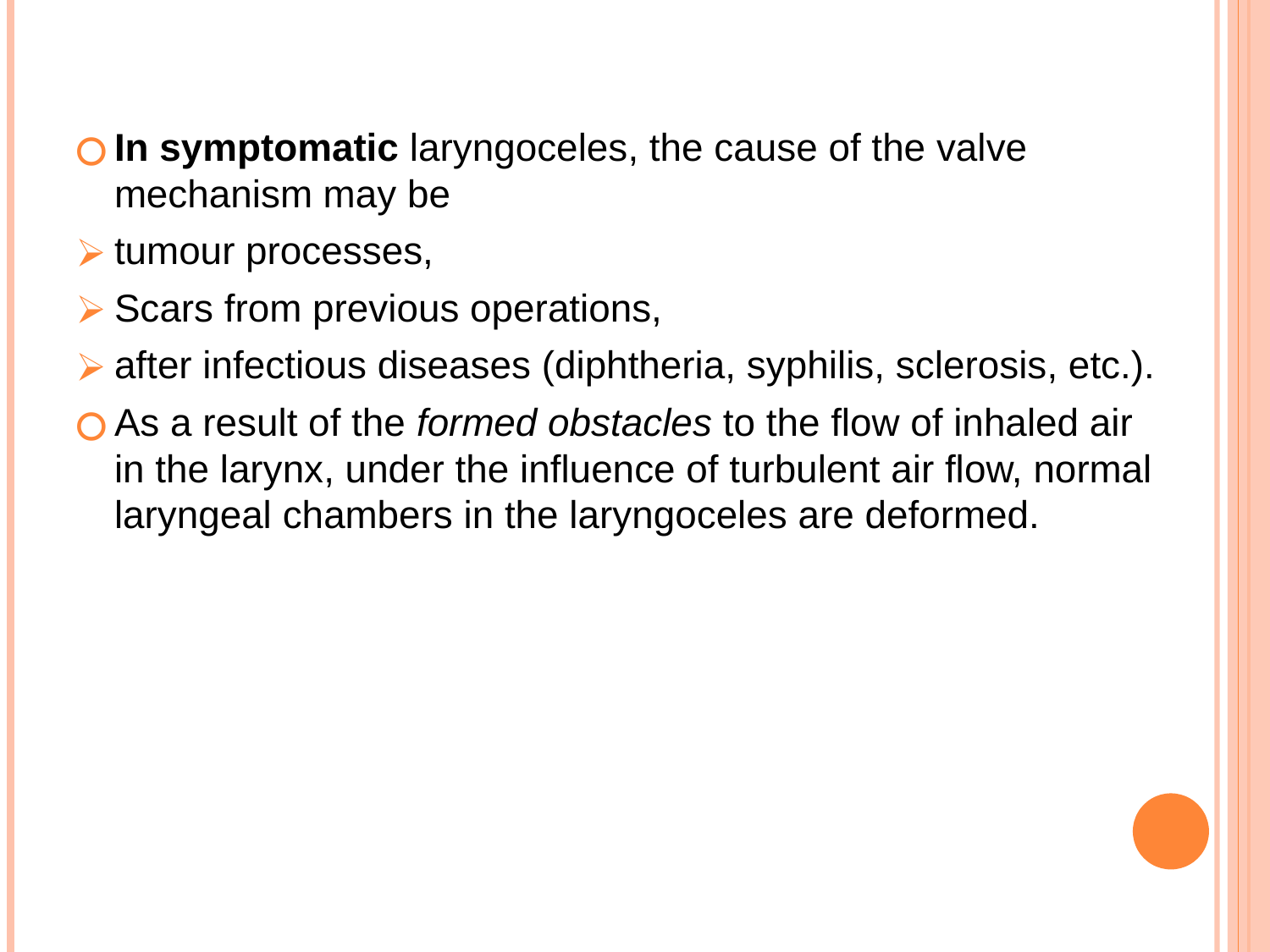

#
In symptomatic laryngoceles, the cause of the valve mechanism may be
tumour processes,
Scars from previous operations,
after infectious diseases (diphtheria, syphilis, sclerosis, etc.).
As a result of the formed obstacles to the flow of inhaled air in the larynx, under the influence of turbulent air flow, normal laryngeal chambers in the laryngoceles are deformed.